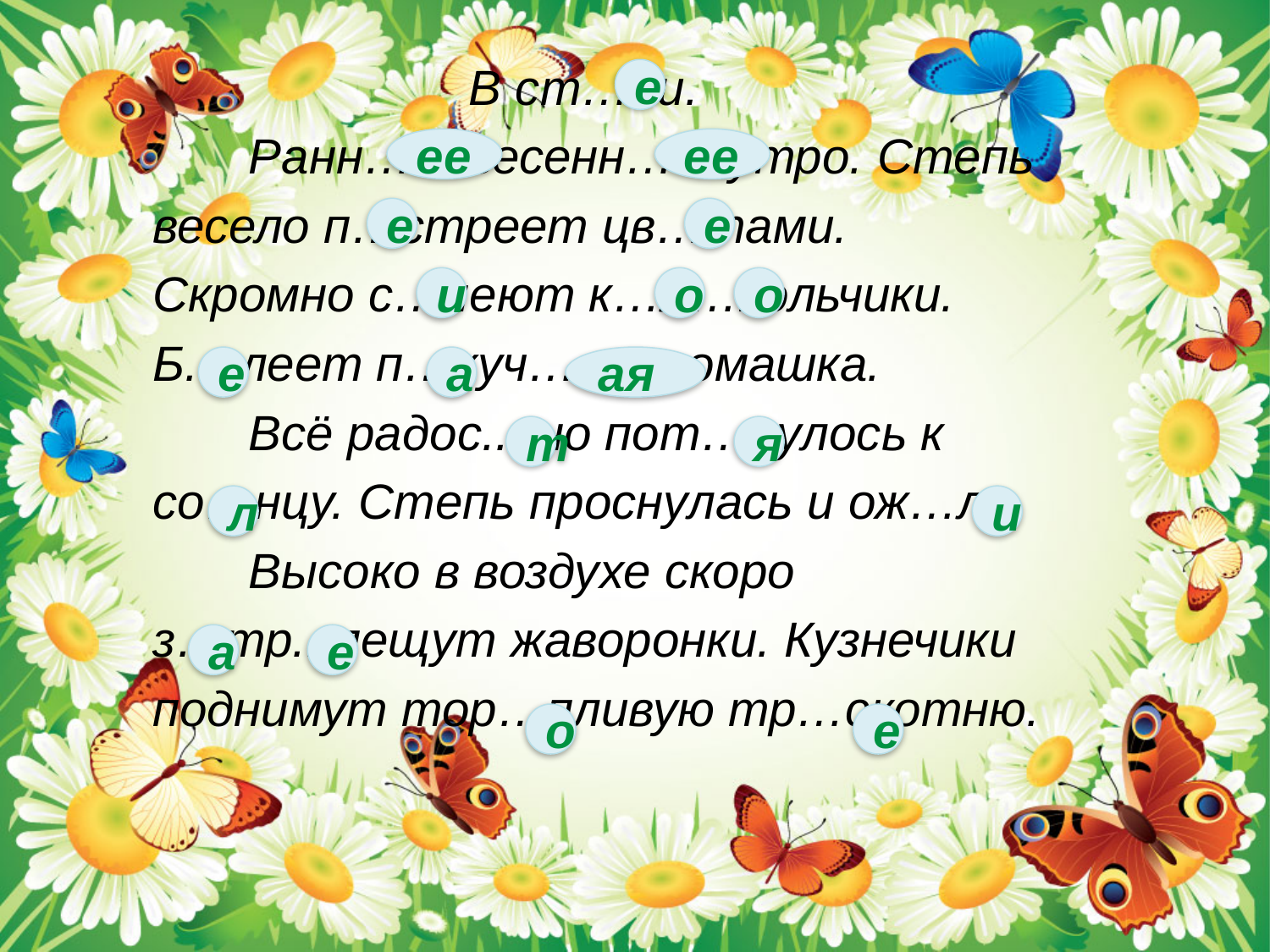

В ст…пи.
               Ранн…    весенн…    утро. Степь
        весело п…стреет цв…тами.
        Скромно с…неют к…л…кольчики.
        Б... леет п…хуч…      ромашка.
               Всё радос... но пот…нулось к
        со…нцу. Степь проснулась и ож…ла.
               Высоко в воздухе скоро
        з…тр...пещут жаворонки. Кузнечики
        поднимут тор…пливую тр…скотню.

е
ее
ее
е
е
и
о
о
е
а
ая
т
я
л
и
а
е
о
е